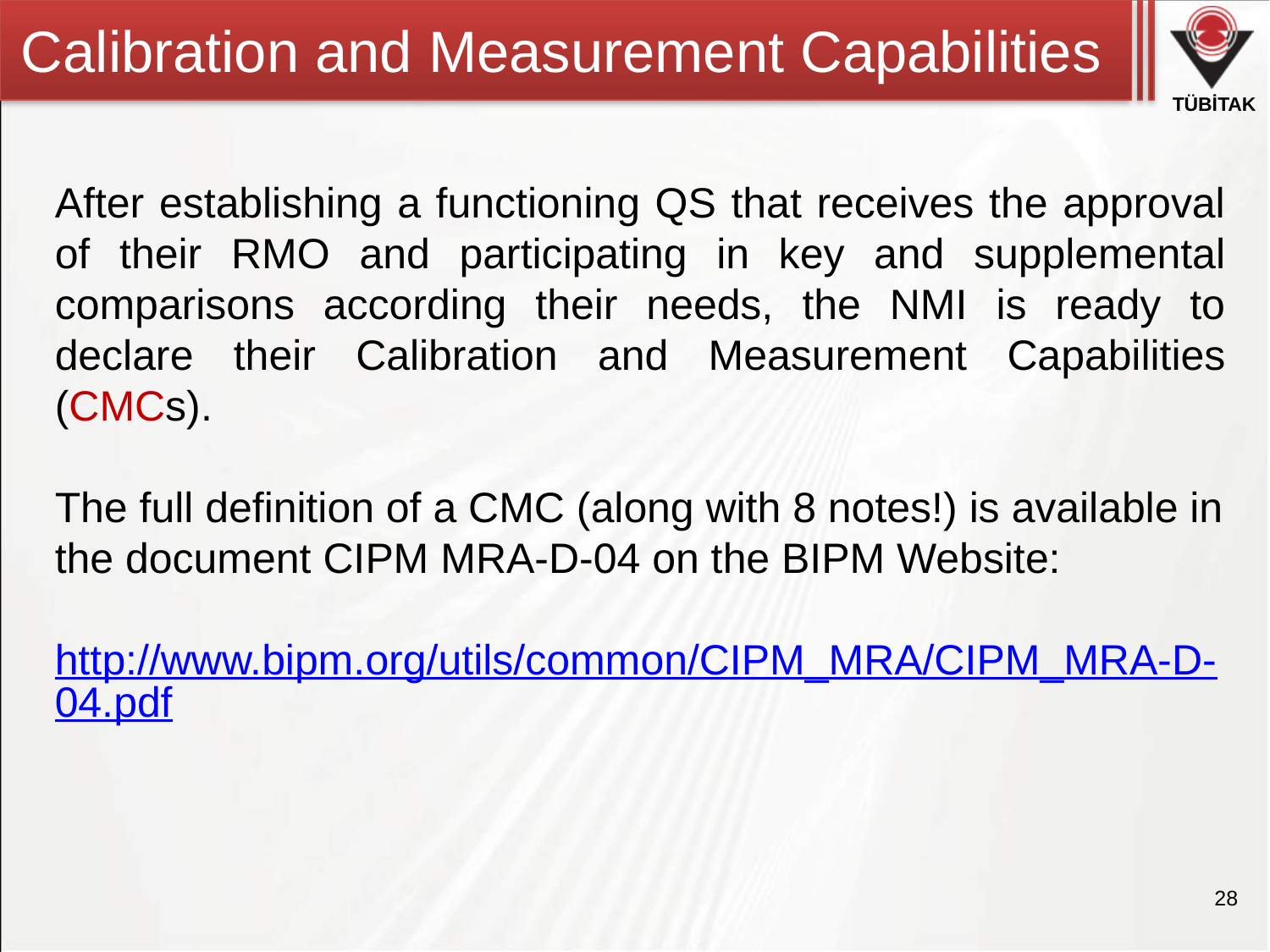

Calibration and Measurement Capabilities
After establishing a functioning QS that receives the approval of their RMO and participating in key and supplemental comparisons according their needs, the NMI is ready to declare their Calibration and Measurement Capabilities (CMCs).

The full definition of a CMC (along with 8 notes!) is available in the document CIPM MRA-D-04 on the BIPM Website:

http://www.bipm.org/utils/common/CIPM_MRA/CIPM_MRA-D-04.pdf

28